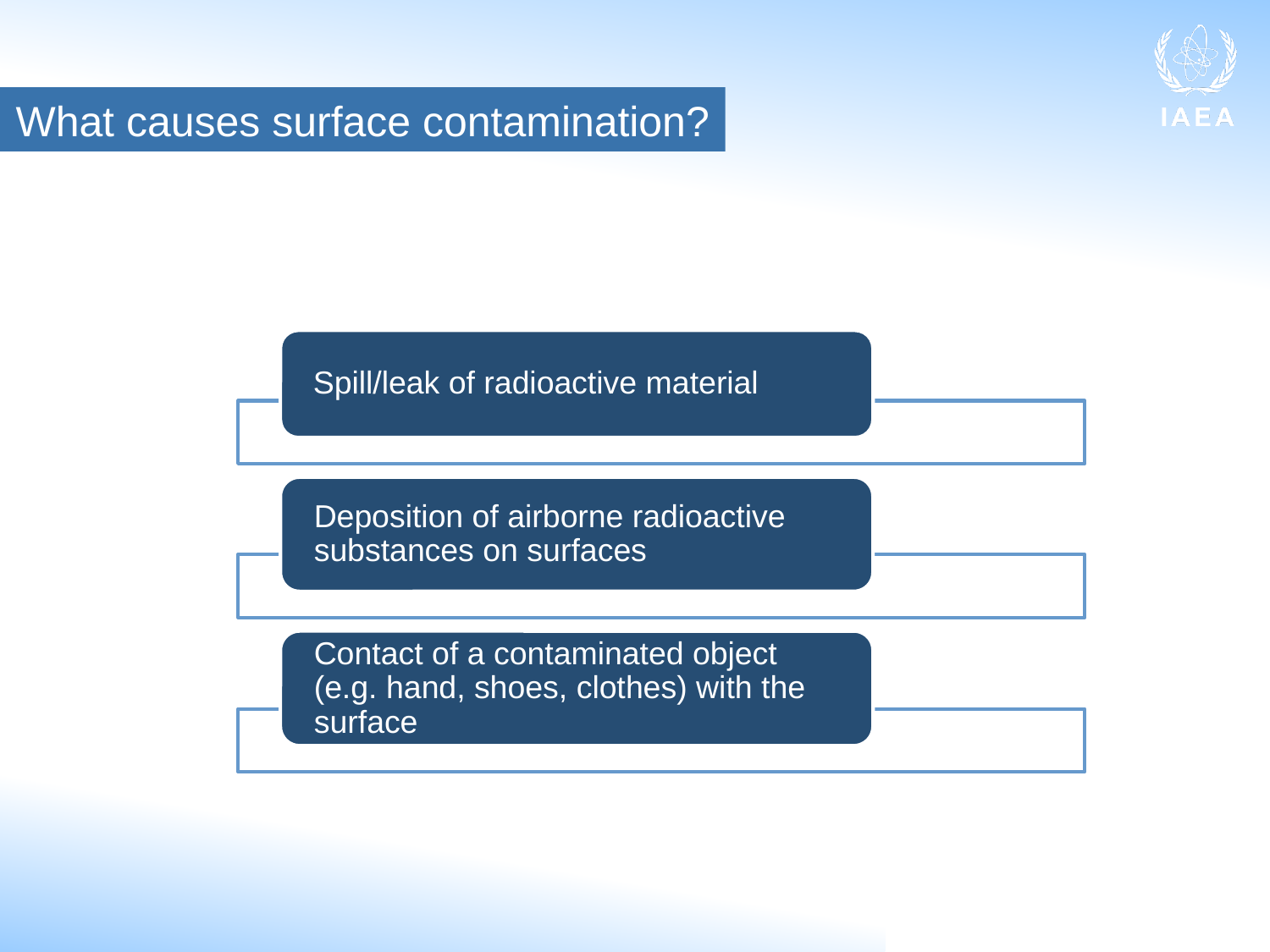

What causes surface contamination?
Spill/leak of radioactive material
Deposition of airborne radioactive substances on surfaces
Contact of a contaminated object (e.g. hand, shoes, clothes) with the surface